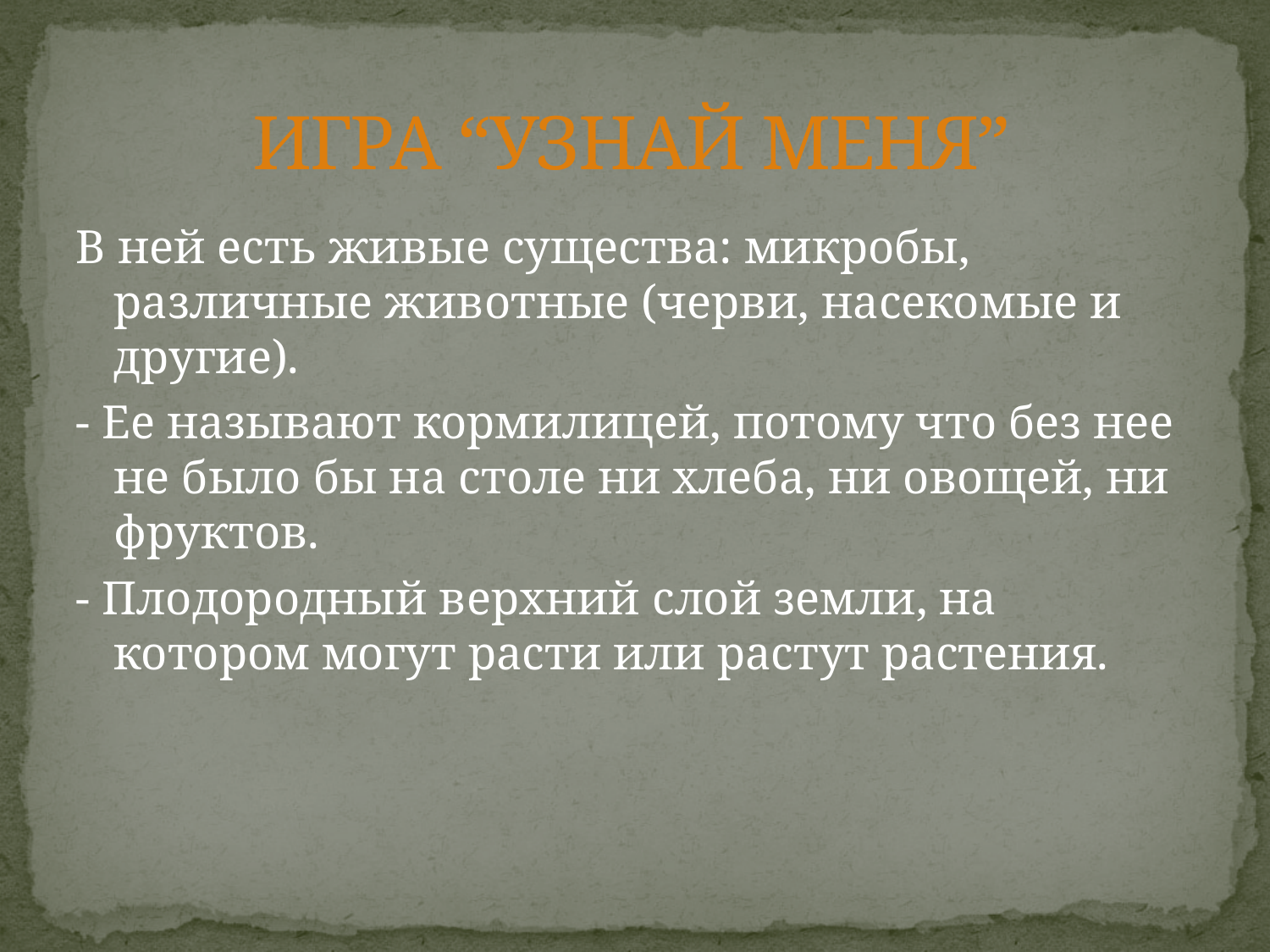

# ИГРА “УЗНАЙ МЕНЯ”
В ней есть живые существа: микробы, различные животные (черви, насекомые и другие).
- Ее называют кормилицей, потому что без нее не было бы на столе ни хлеба, ни овощей, ни фруктов.
- Плодородный верхний слой земли, на котором могут расти или растут растения.